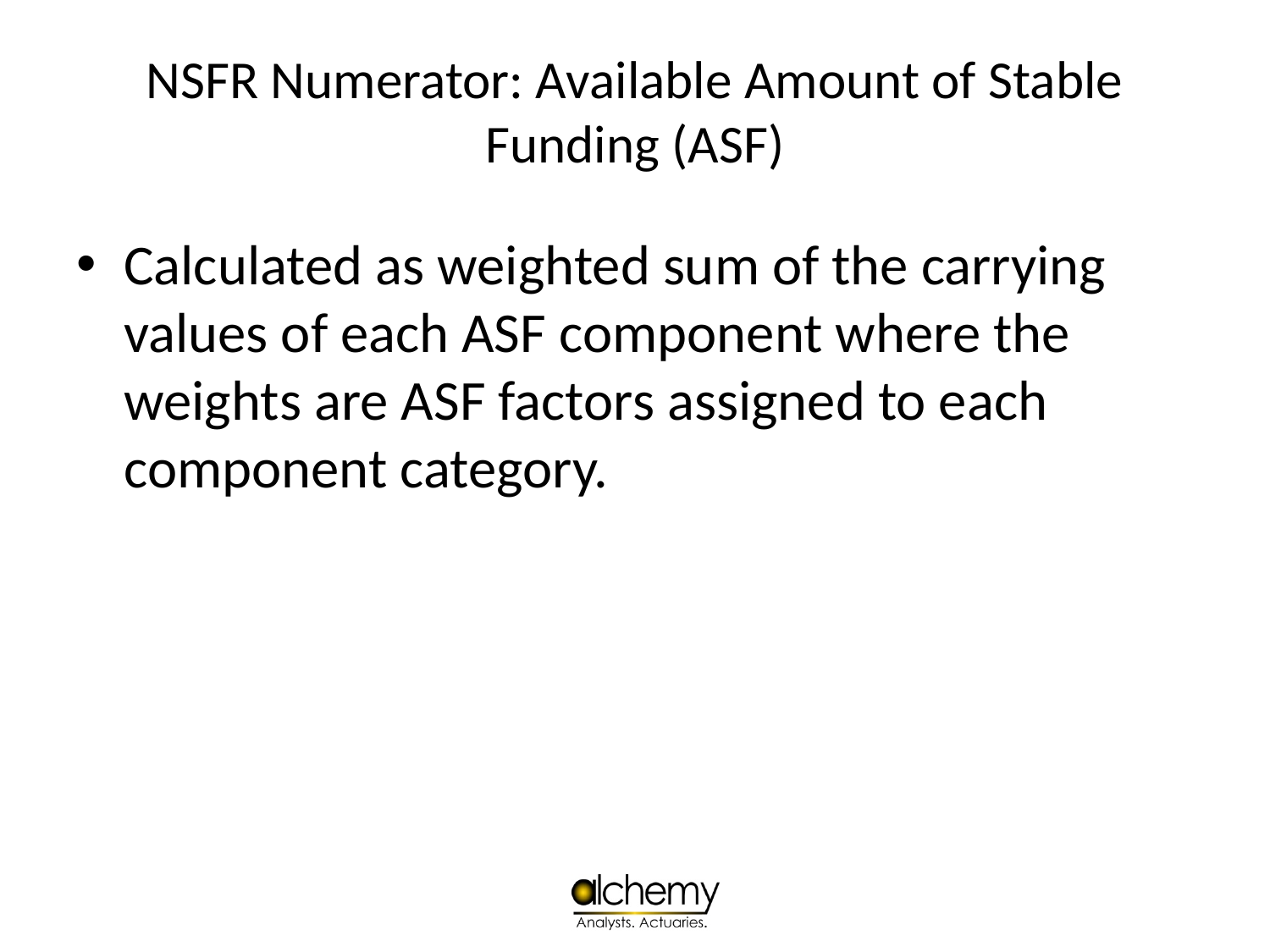

# NSFR Numerator: Available Amount of Stable Funding (ASF)
Calculated as weighted sum of the carrying values of each ASF component where the weights are ASF factors assigned to each component category.